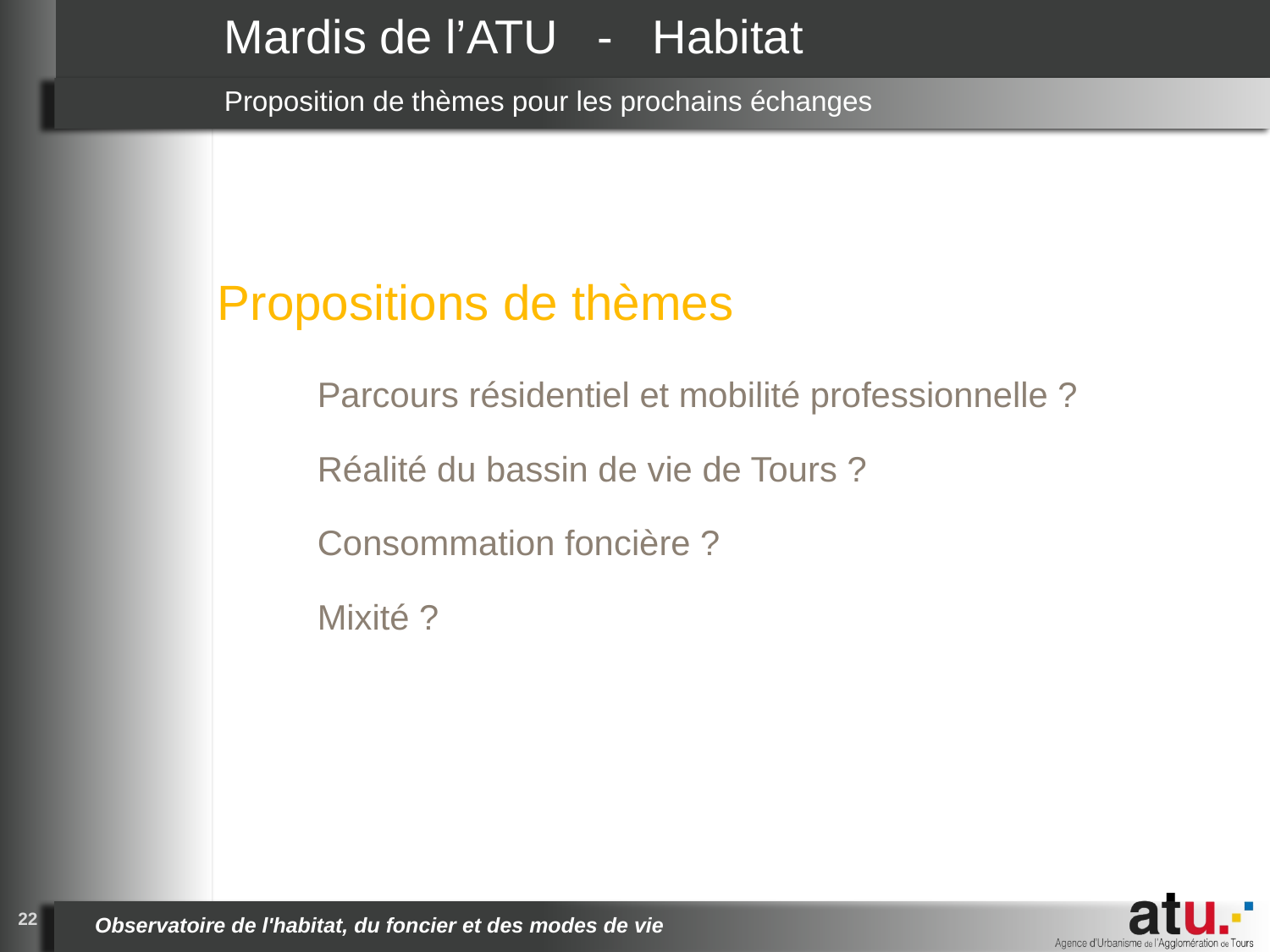

# Mardis de l’ATU   -   Habitat
Proposition de thèmes pour les prochains échanges
Propositions de thèmes
Parcours résidentiel et mobilité professionnelle ?
Réalité du bassin de vie de Tours ?
Consommation foncière ?
Mixité ?
22
Observatoire de l'habitat, du foncier et des modes de vie